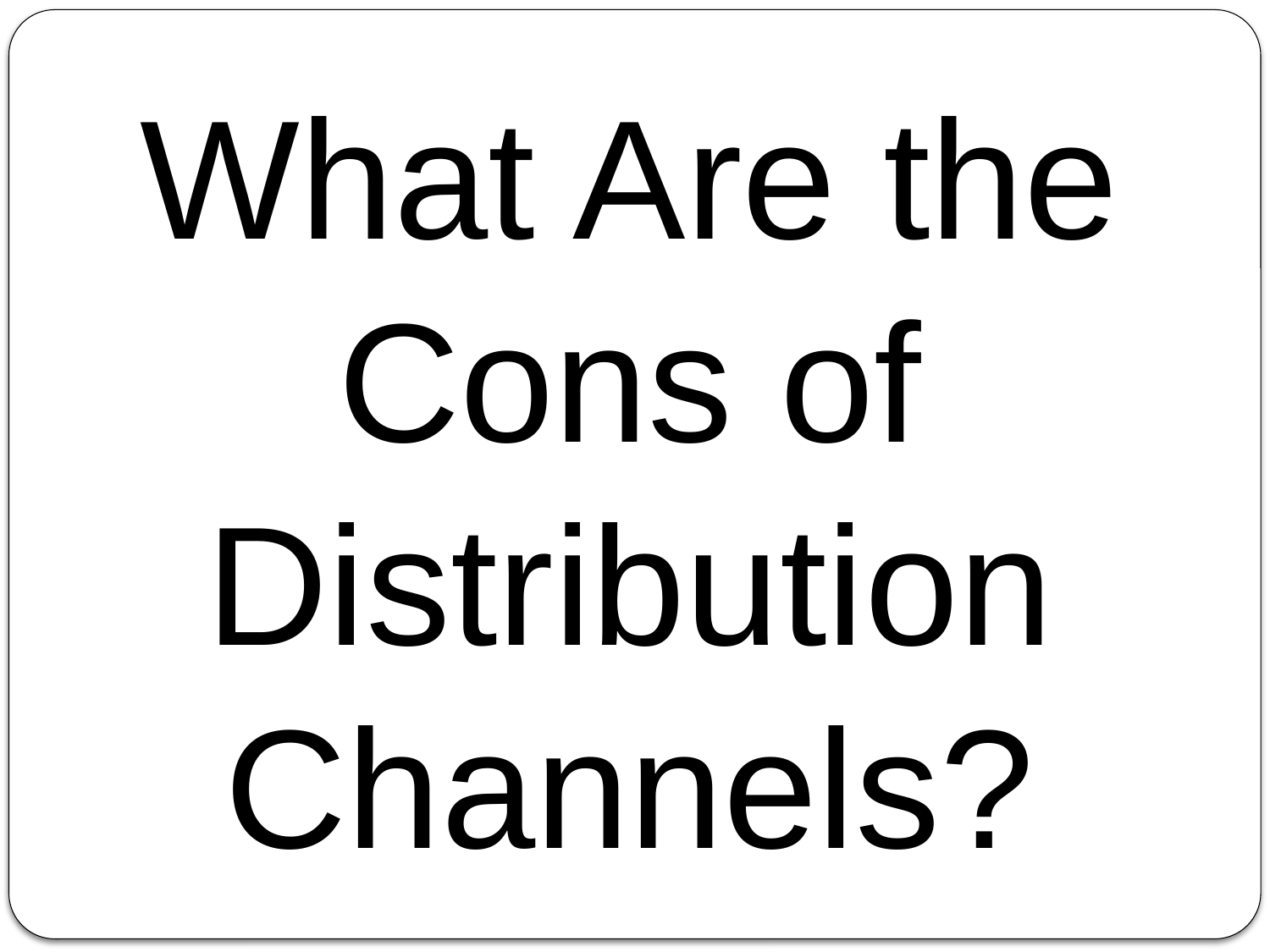

What Are the Cons of Distribution Channels?